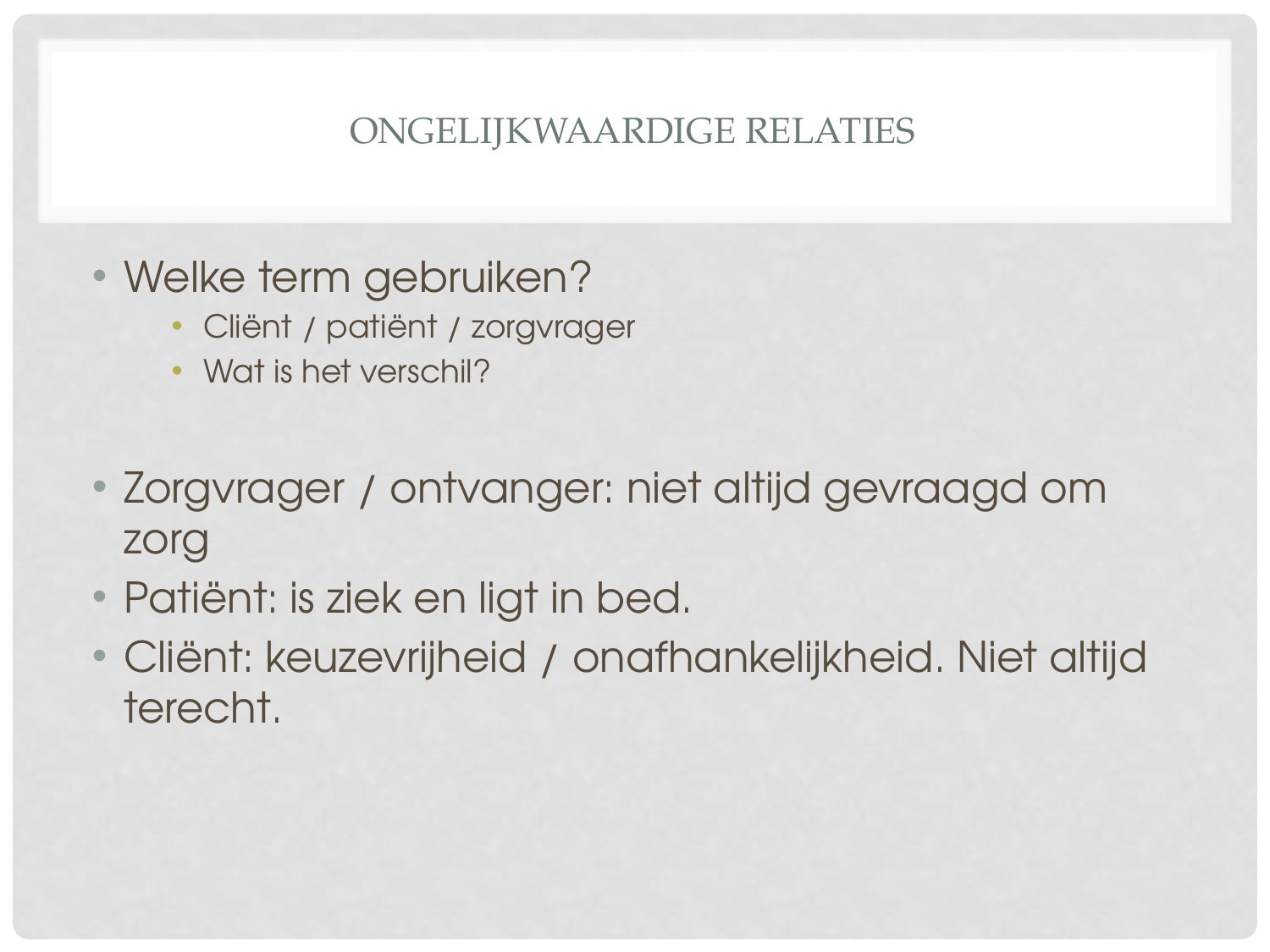

# Ongelijkwaardige relaties
Welke term gebruiken?
Cliënt / patiënt / zorgvrager
Wat is het verschil?

Zorgvrager / ontvanger: niet altijd gevraagd om zorg
Patiënt: is ziek en ligt in bed.
Cliënt: keuzevrijheid / onafhankelijkheid. Niet altijd terecht.